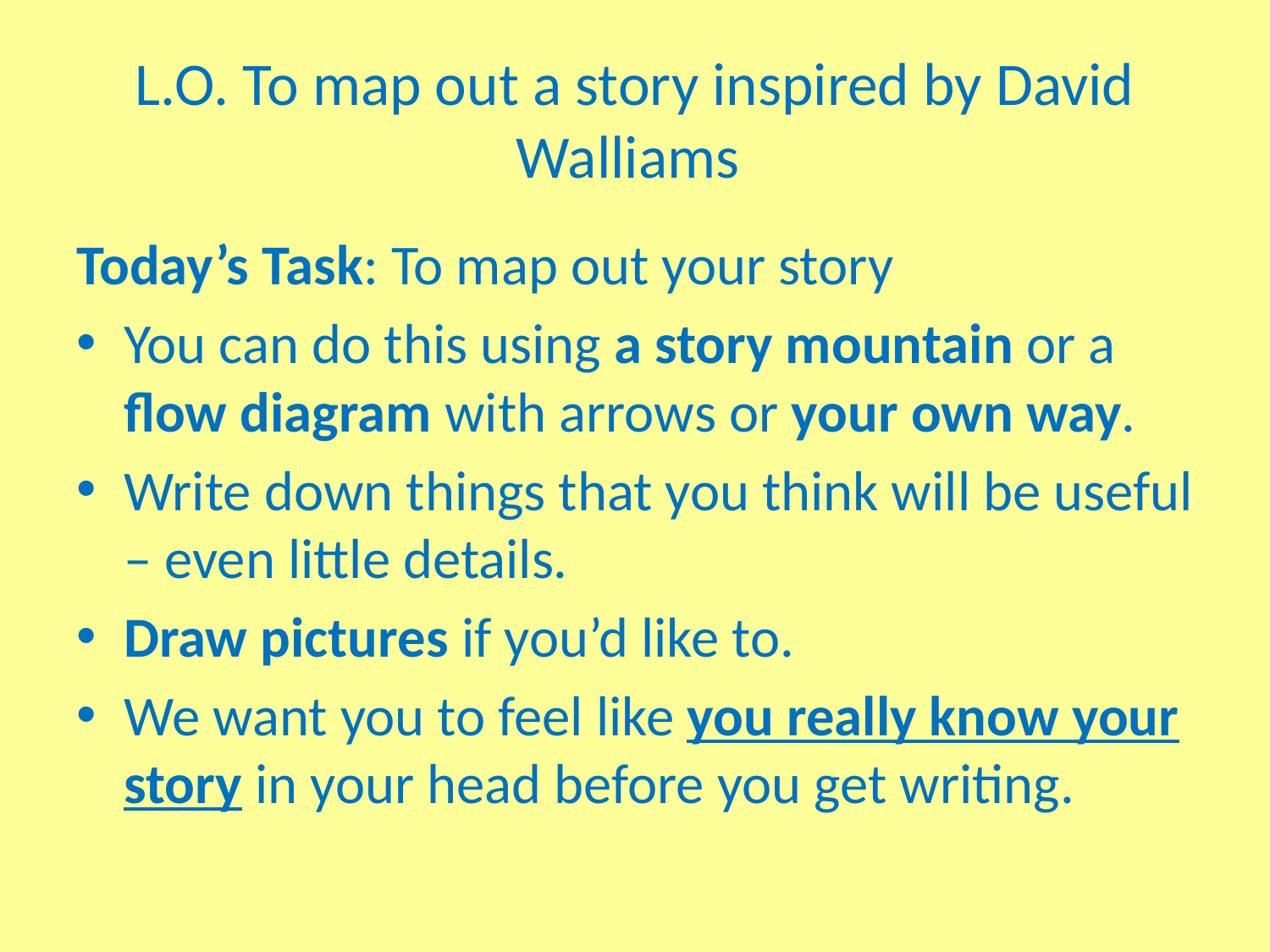

# L.O. To map out a story inspired by David Walliams
Today’s Task: To map out your story
You can do this using a story mountain or a flow diagram with arrows or your own way.
Write down things that you think will be useful – even little details.
Draw pictures if you’d like to.
We want you to feel like you really know your story in your head before you get writing.